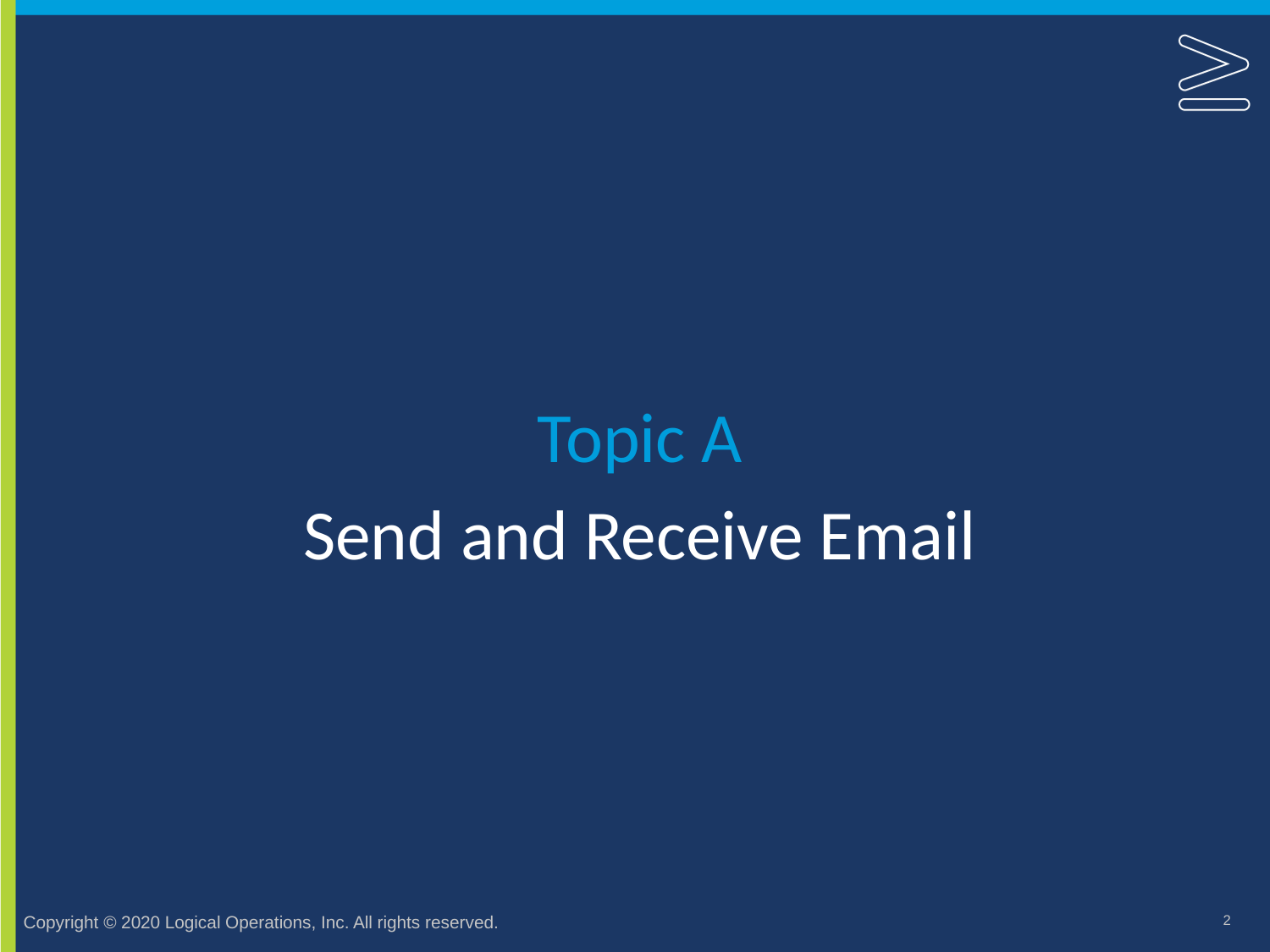

Topic A
# Send and Receive Email
2